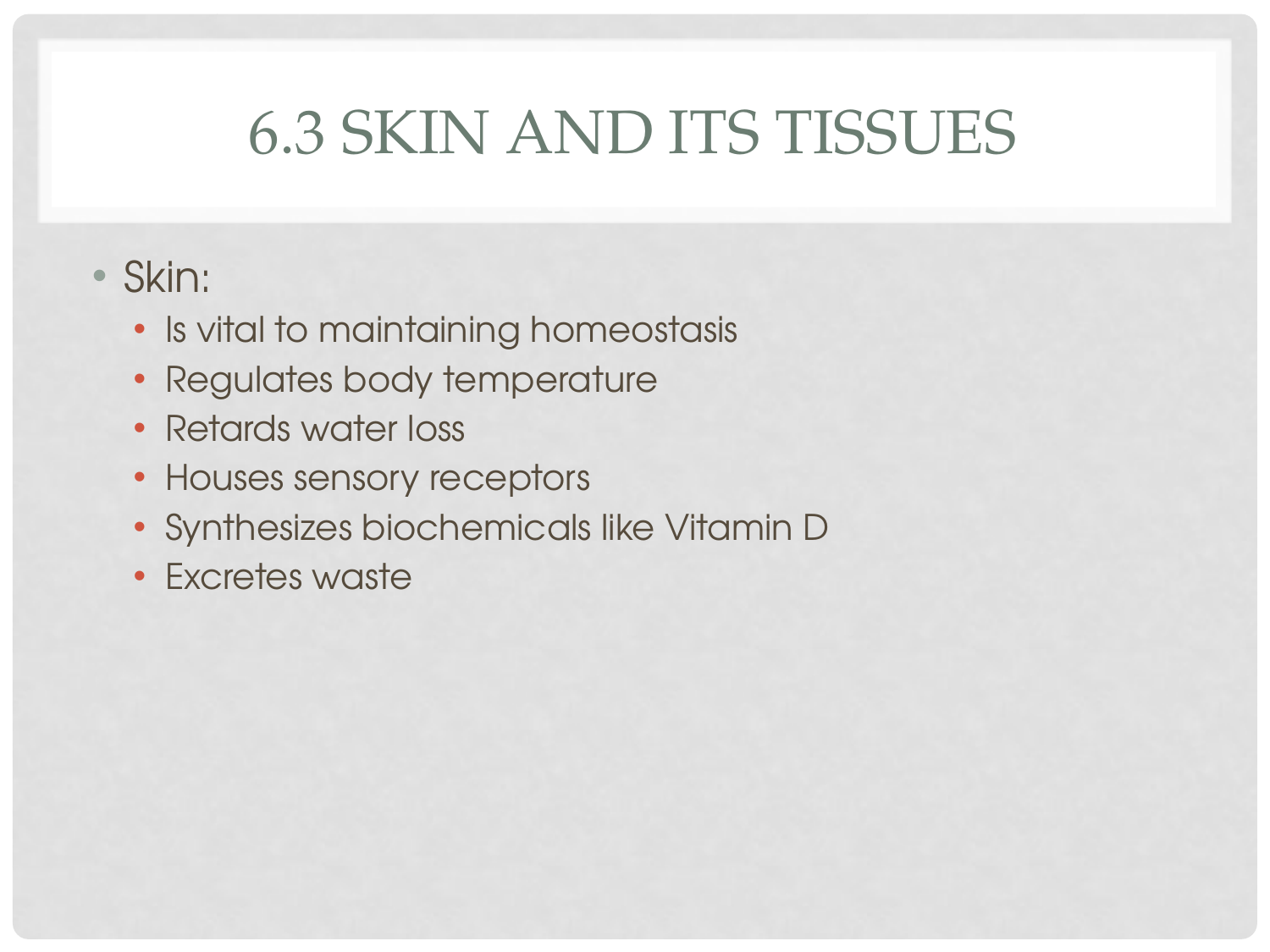

# 6.3 Skin and its tissues
Skin:
Is vital to maintaining homeostasis
Regulates body temperature
Retards water loss
Houses sensory receptors
Synthesizes biochemicals like Vitamin D
Excretes waste